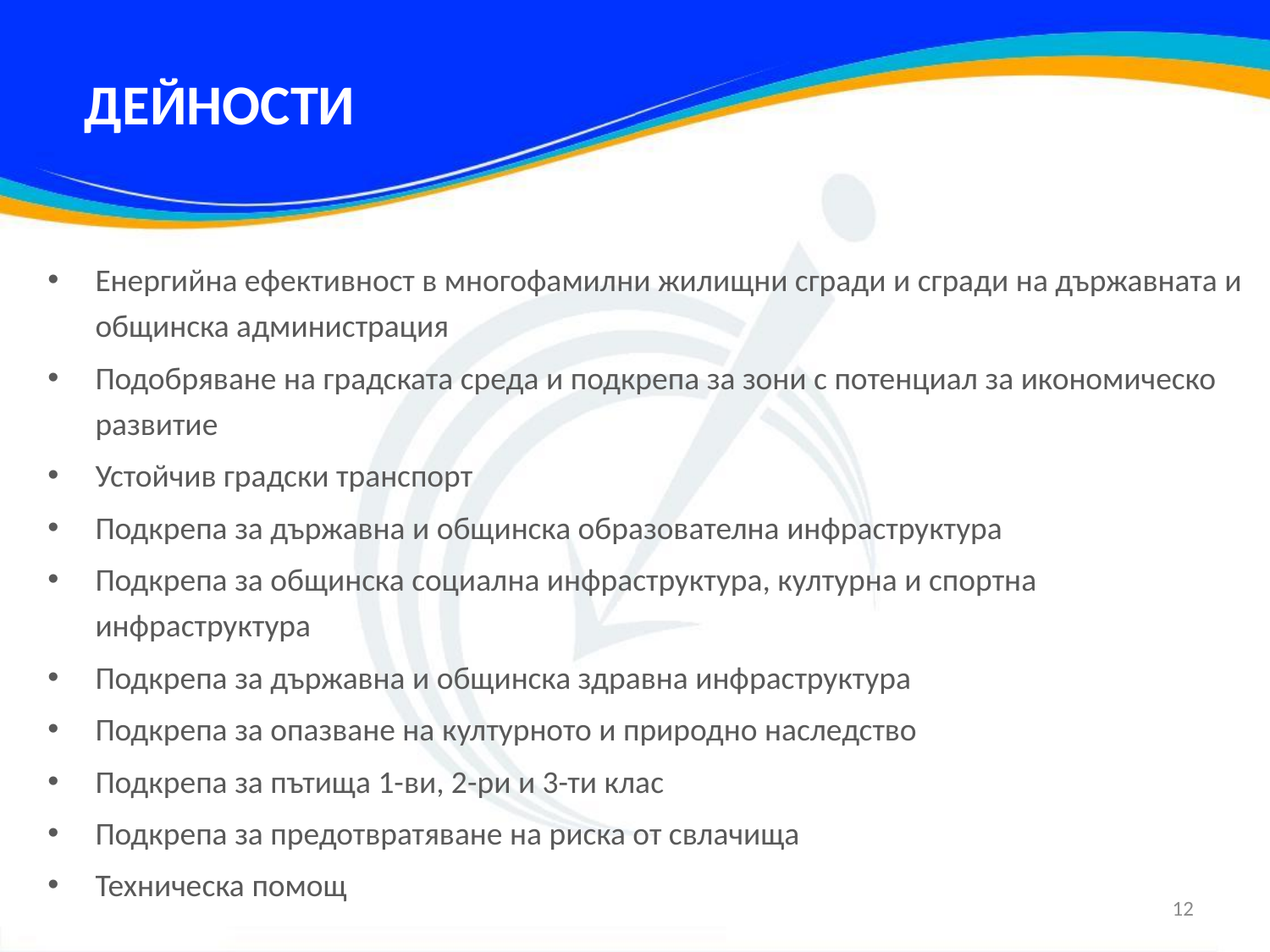

# ДЕЙНОСТИ
Енергийна ефективност в многофамилни жилищни сгради и сгради на държавната и общинска администрация
Подобряване на градската среда и подкрепа за зони с потенциал за икономическо развитие
Устойчив градски транспорт
Подкрепа за държавна и общинска образователна инфраструктура
Подкрепа за общинска социална инфраструктура, културна и спортна инфраструктура
Подкрепа за държавна и общинска здравна инфраструктура
Подкрепа за опазване на културното и природно наследство
Подкрепа за пътища 1-ви, 2-ри и 3-ти клас
Подкрепа за предотвратяване на риска от свлачища
Техническа помощ
12